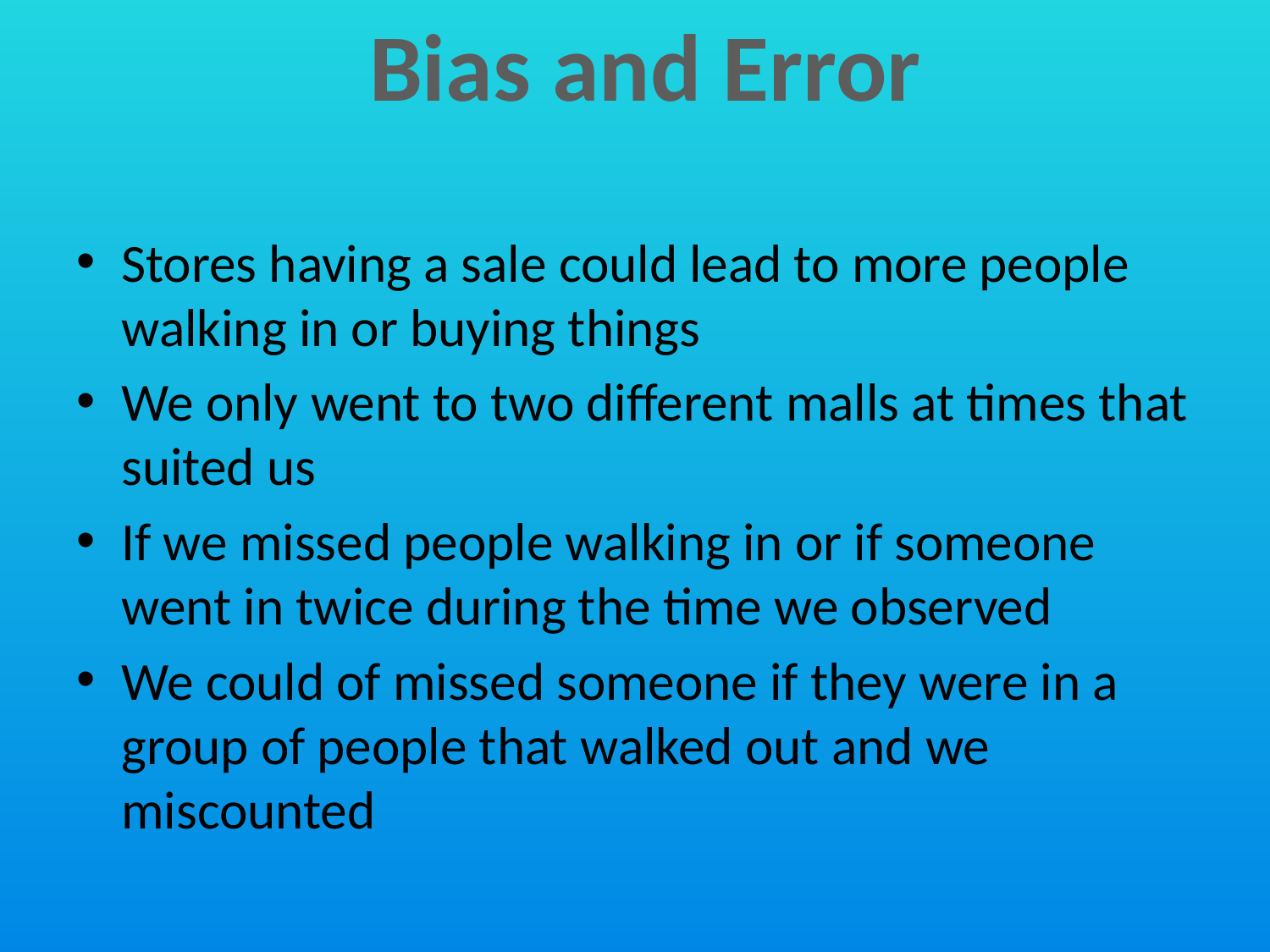

Bias and Error

Stores having a sale could lead to more people walking in or buying things
We only went to two different malls at times that suited us
If we missed people walking in or if someone went in twice during the time we observed
We could of missed someone if they were in a group of people that walked out and we miscounted